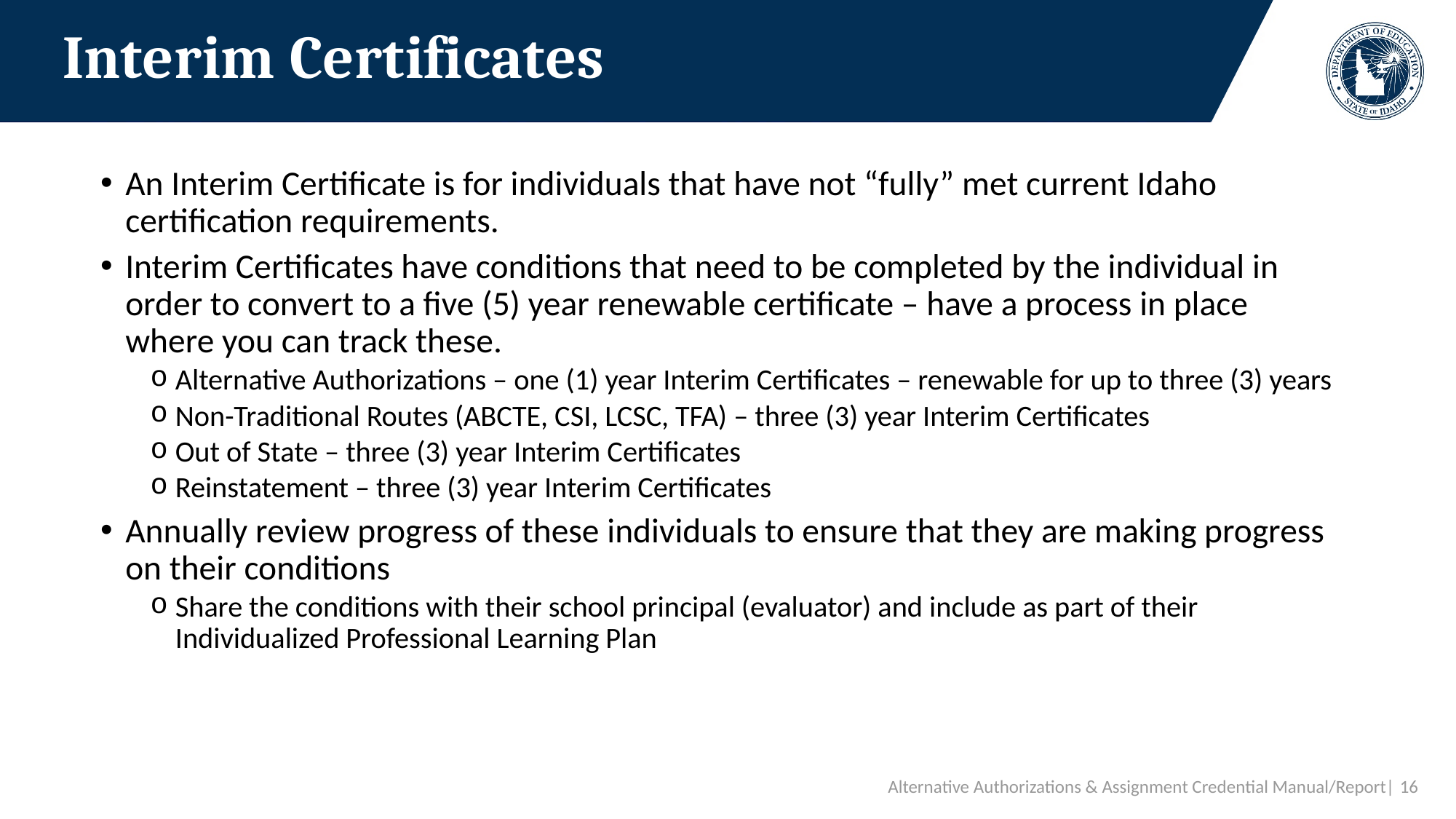

# Interim Certificates
An Interim Certificate is for individuals that have not “fully” met current Idaho certification requirements.
Interim Certificates have conditions that need to be completed by the individual in order to convert to a five (5) year renewable certificate – have a process in place where you can track these.
Alternative Authorizations – one (1) year Interim Certificates – renewable for up to three (3) years
Non-Traditional Routes (ABCTE, CSI, LCSC, TFA) – three (3) year Interim Certificates
Out of State – three (3) year Interim Certificates
Reinstatement – three (3) year Interim Certificates
Annually review progress of these individuals to ensure that they are making progress on their conditions
Share the conditions with their school principal (evaluator) and include as part of their Individualized Professional Learning Plan

Alternative Authorizations & Assignment Credential Manual/Report| 16